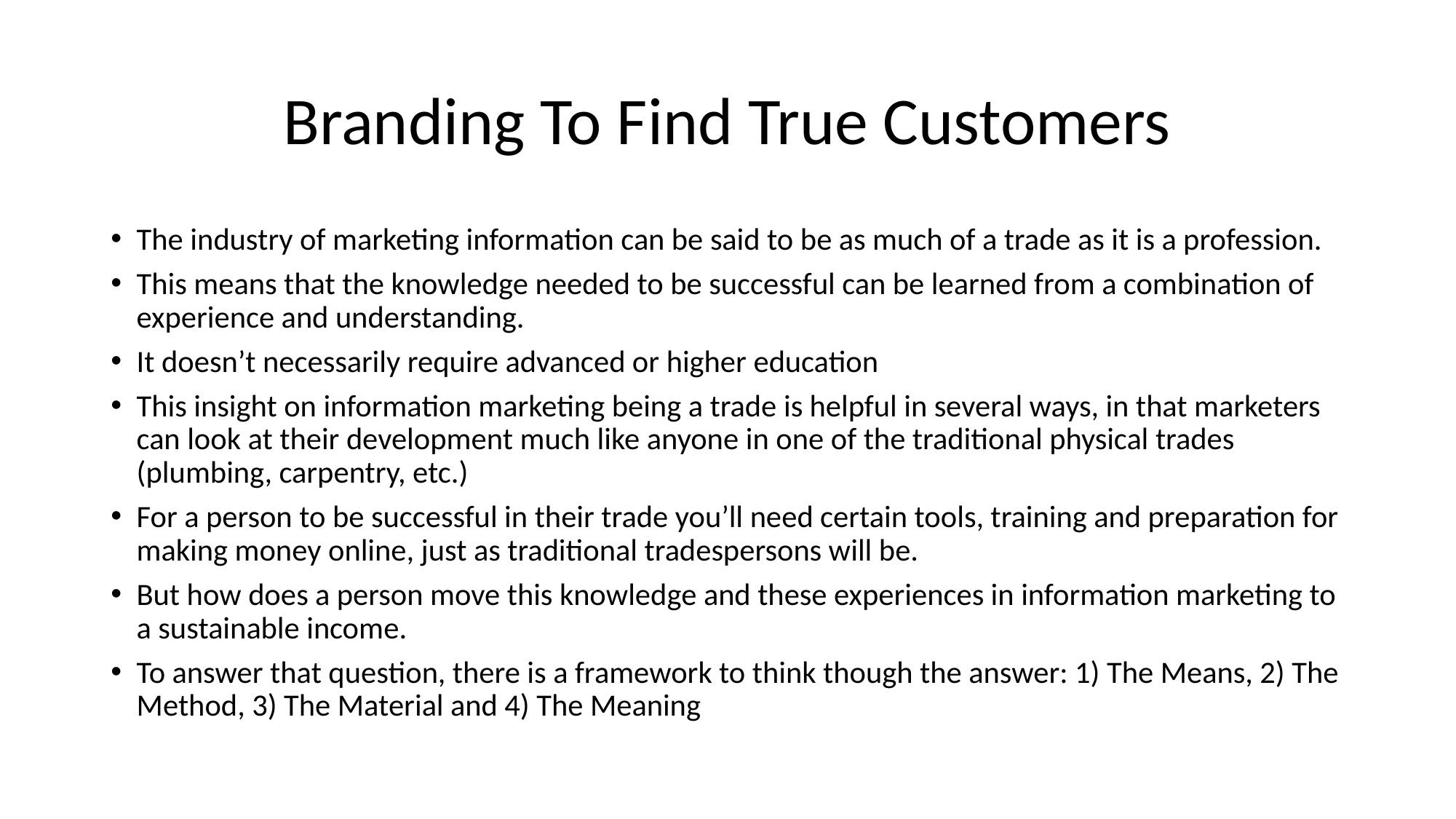

# Branding To Find True Customers
The industry of marketing information can be said to be as much of a trade as it is a profession.
This means that the knowledge needed to be successful can be learned from a combination of experience and understanding.
It doesn’t necessarily require advanced or higher education
This insight on information marketing being a trade is helpful in several ways, in that marketers can look at their development much like anyone in one of the traditional physical trades (plumbing, carpentry, etc.)
For a person to be successful in their trade you’ll need certain tools, training and preparation for making money online, just as traditional tradespersons will be.
But how does a person move this knowledge and these experiences in information marketing to a sustainable income.
To answer that question, there is a framework to think though the answer: 1) The Means, 2) The Method, 3) The Material and 4) The Meaning